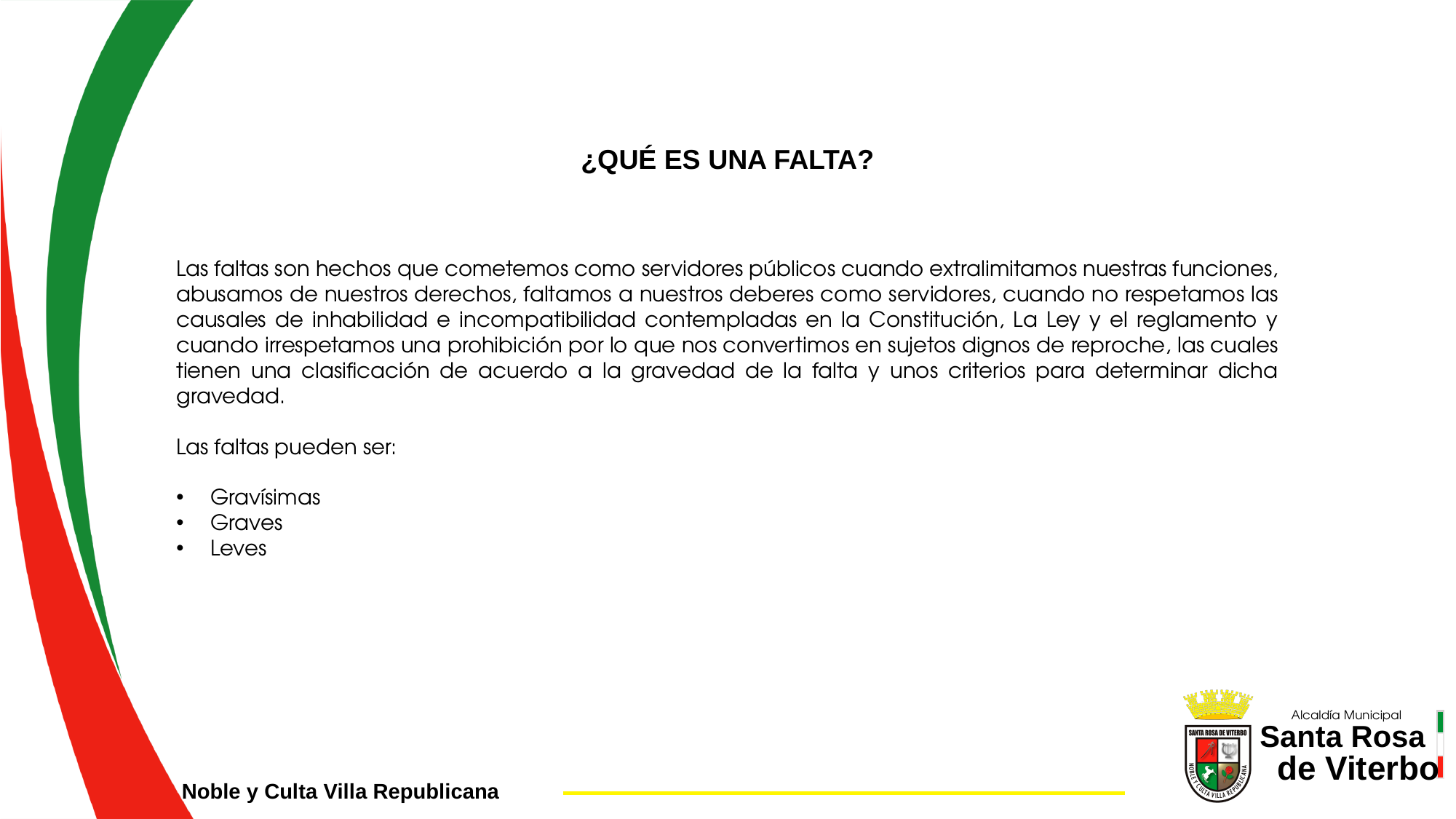

¿QUÉ ES UNA FALTA?
Las faltas son hechos que cometemos como servidores públicos cuando extralimitamos nuestras funciones, abusamos de nuestros derechos, faltamos a nuestros deberes como servidores, cuando no respetamos las causales de inhabilidad e incompatibilidad contempladas en la Constitución, La Ley y el reglamento y cuando irrespetamos una prohibición por lo que nos convertimos en sujetos dignos de reproche, las cuales tienen una clasificación de acuerdo a la gravedad de la falta y unos criterios para determinar dicha gravedad.

Las faltas pueden ser:

Gravísimas
Graves
Leves